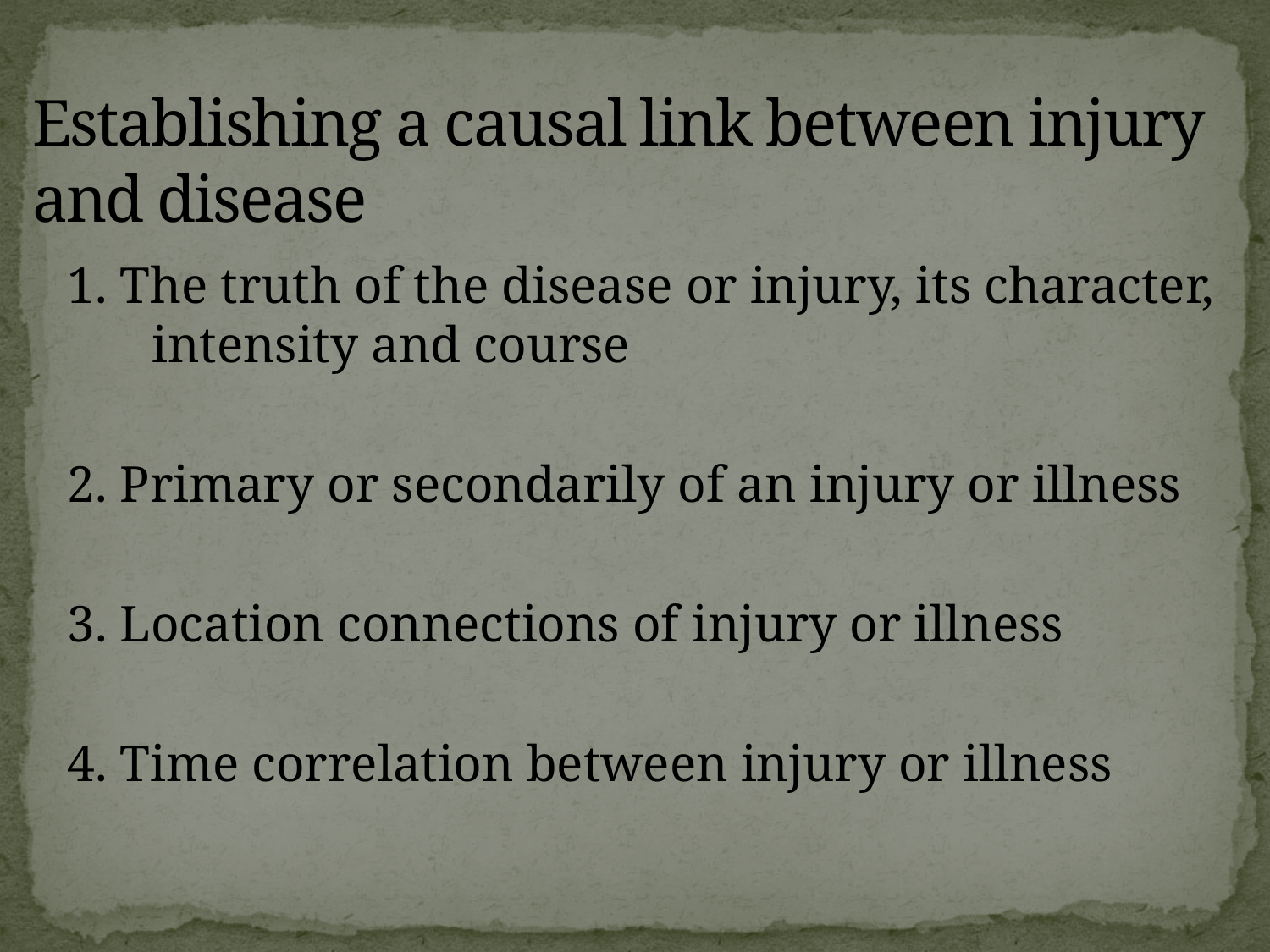

# Establishing a causal link between injury and disease
1. The truth of the disease or injury, its character, intensity and course

2. Primary or secondarily of an injury or illness

3. Location connections of injury or illness

4. Time correlation between injury or illness